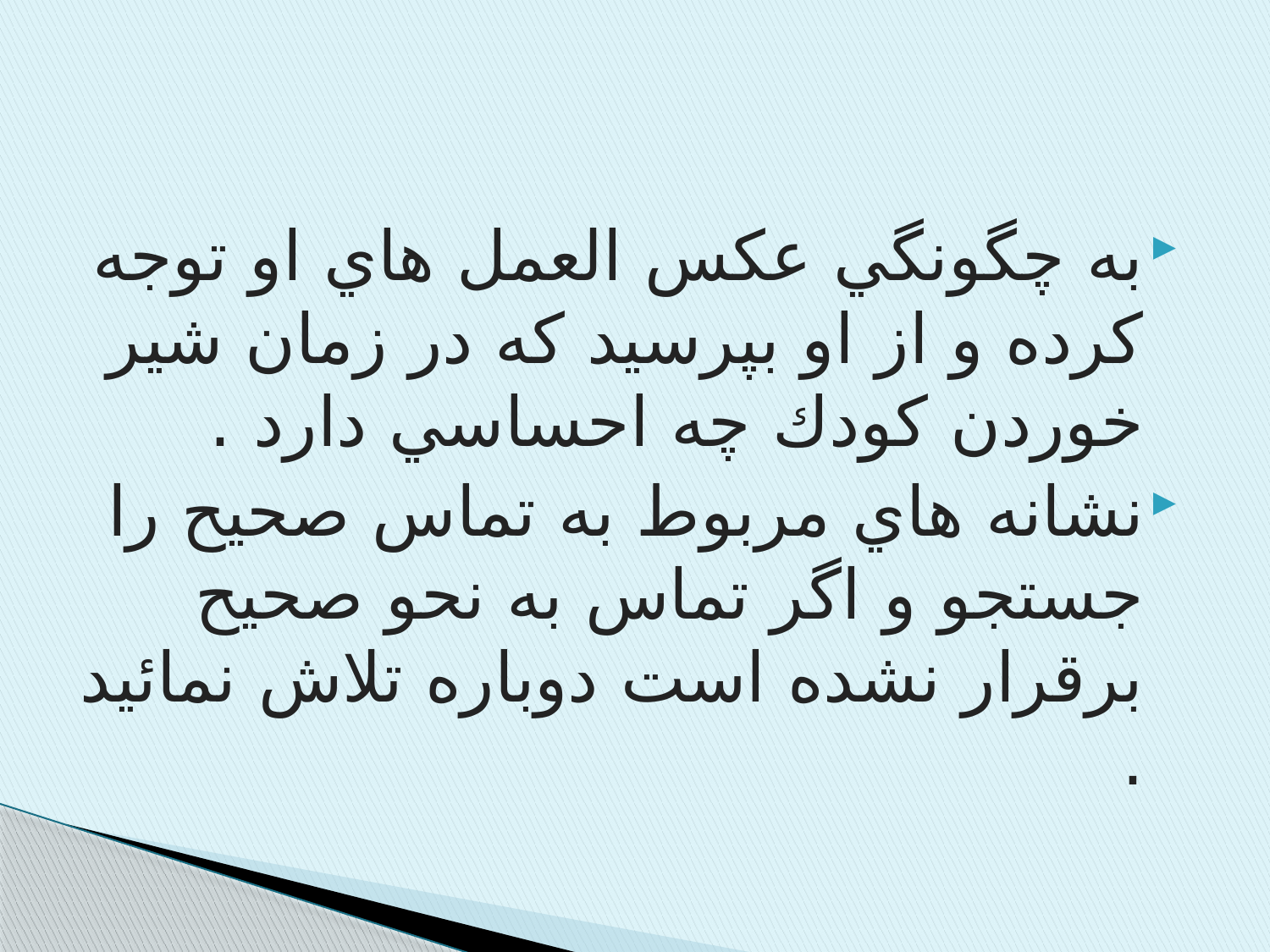

به چگونگي عكس العمل هاي او توجه كرده و از او بپرسيد كه در زمان شير خوردن كودك چه احساسي دارد .
نشانه هاي مربوط به تماس صحيح را جستجو و اگر تماس به نحو صحيح برقرار نشده است دوباره تلاش نمائيد .